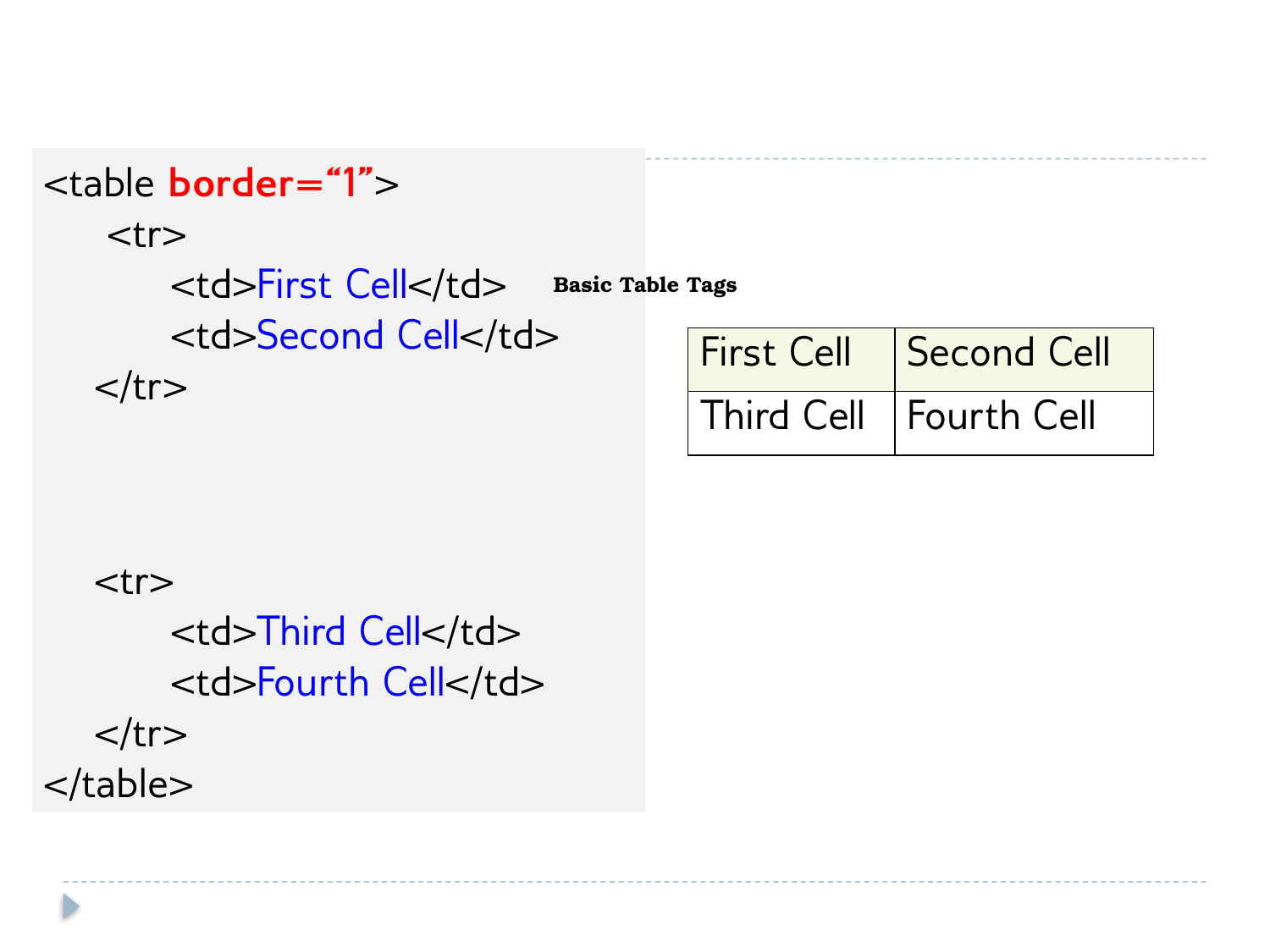

<table border=“1”>
     <tr>
          <td>First Cell</td>
          <td>Second Cell</td>
    </tr>

    <tr>
          <td>Third Cell</td>
          <td>Fourth Cell</td>
    </tr>
</table>

# Basic Table Tags
| First Cell | Second Cell |
| --- | --- |
| Third Cell | Fourth Cell |